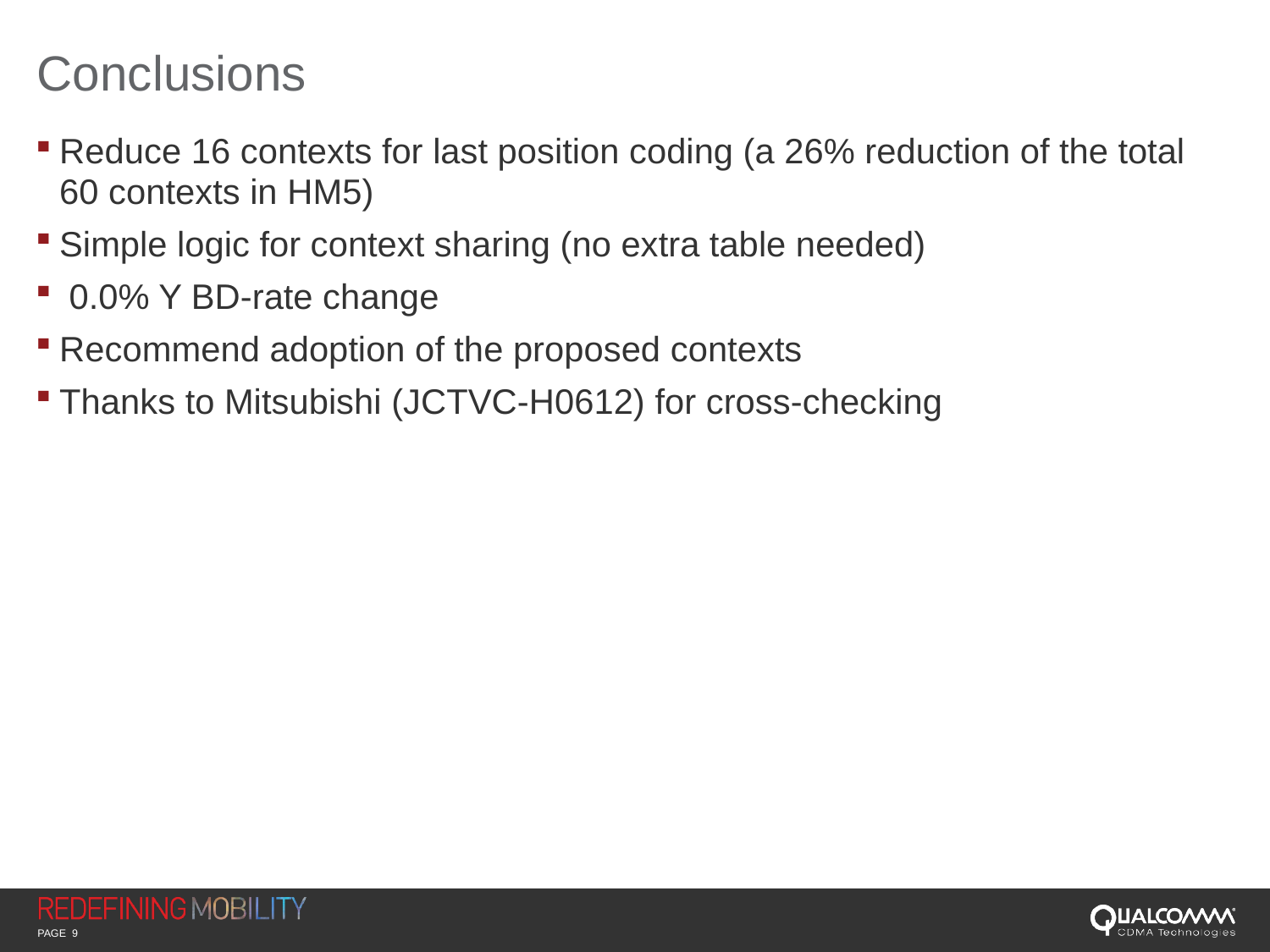

# Conclusions
Reduce 16 contexts for last position coding (a 26% reduction of the total 60 contexts in HM5)
Simple logic for context sharing (no extra table needed)
 0.0% Y BD-rate change
Recommend adoption of the proposed contexts
Thanks to Mitsubishi (JCTVC-H0612) for cross-checking